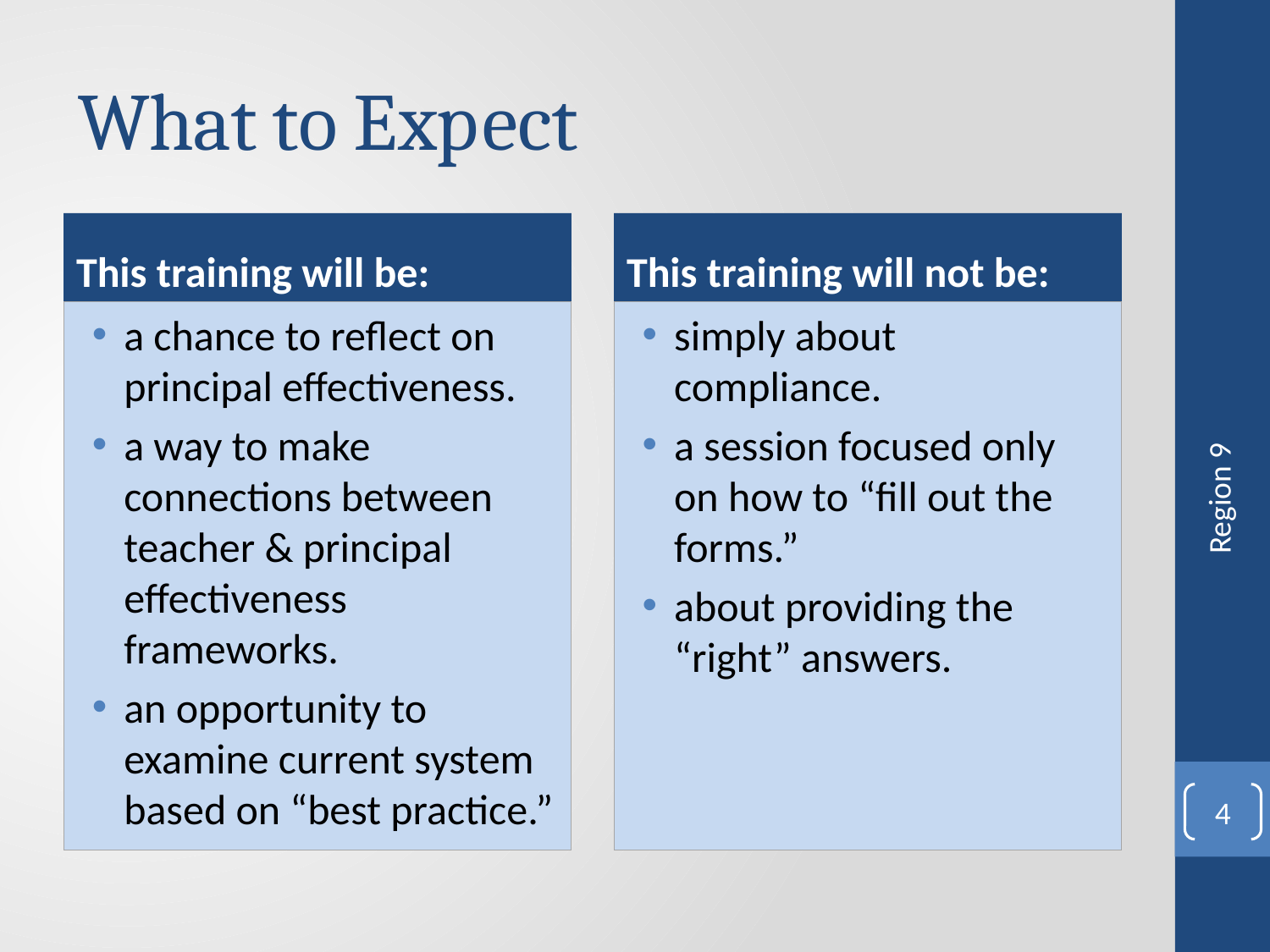

# What to Expect
This training will be:
This training will not be:
a chance to reflect on principal effectiveness.
a way to make connections between teacher & principal effectiveness frameworks.
an opportunity to examine current system based on “best practice.”
simply about compliance.
a session focused only on how to “fill out the forms.”
about providing the “right” answers.
Region 9
4